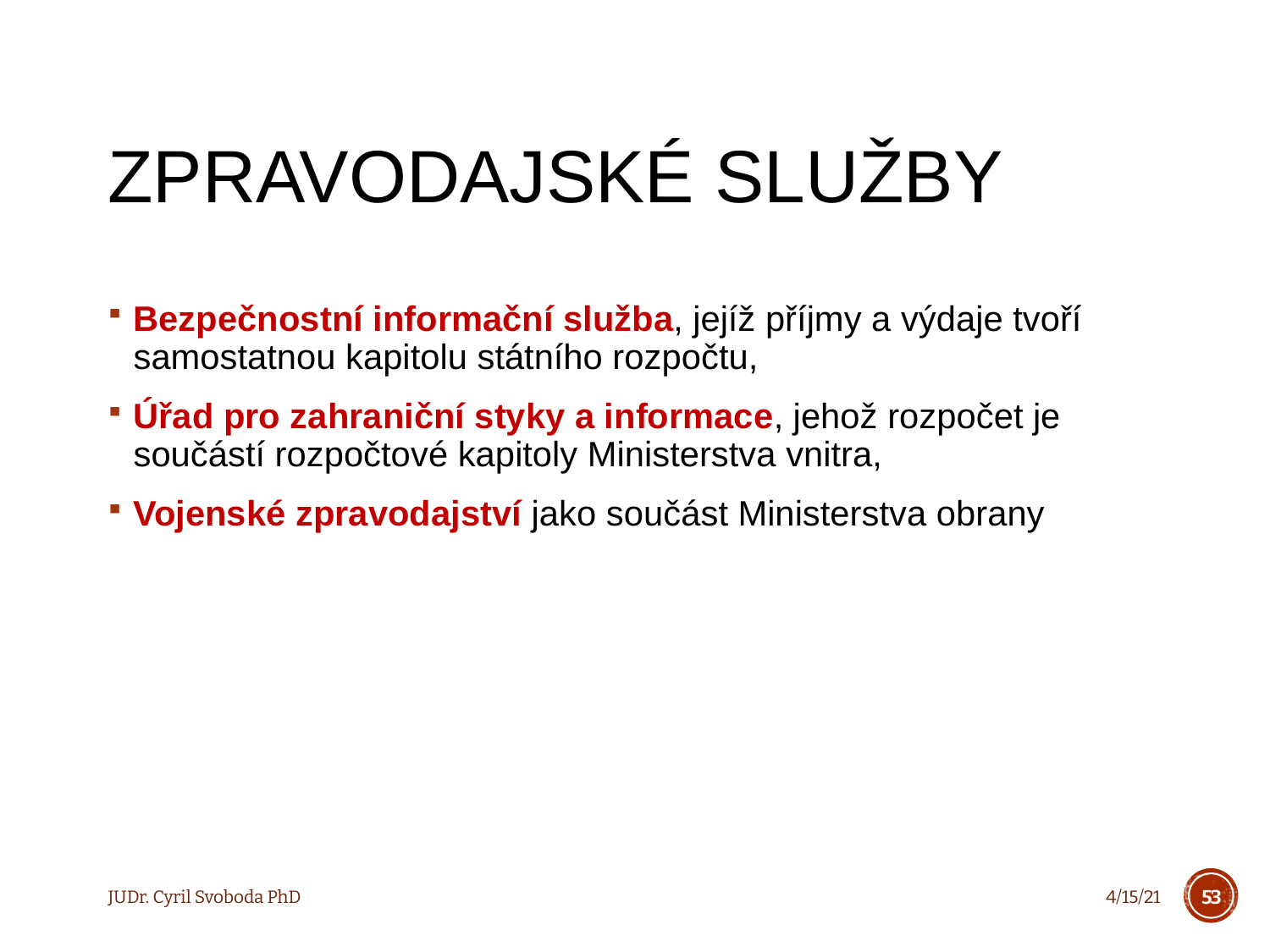

# Zpravodajské služby
Bezpečnostní informační služba, jejíž příjmy a výdaje tvoří samostatnou kapitolu státního rozpočtu,
Úřad pro zahraniční styky a informace, jehož rozpočet je součástí rozpočtové kapitoly Ministerstva vnitra,
Vojenské zpravodajství jako součást Ministerstva obrany

JUDr. Cyril Svoboda PhD
4/15/21
53